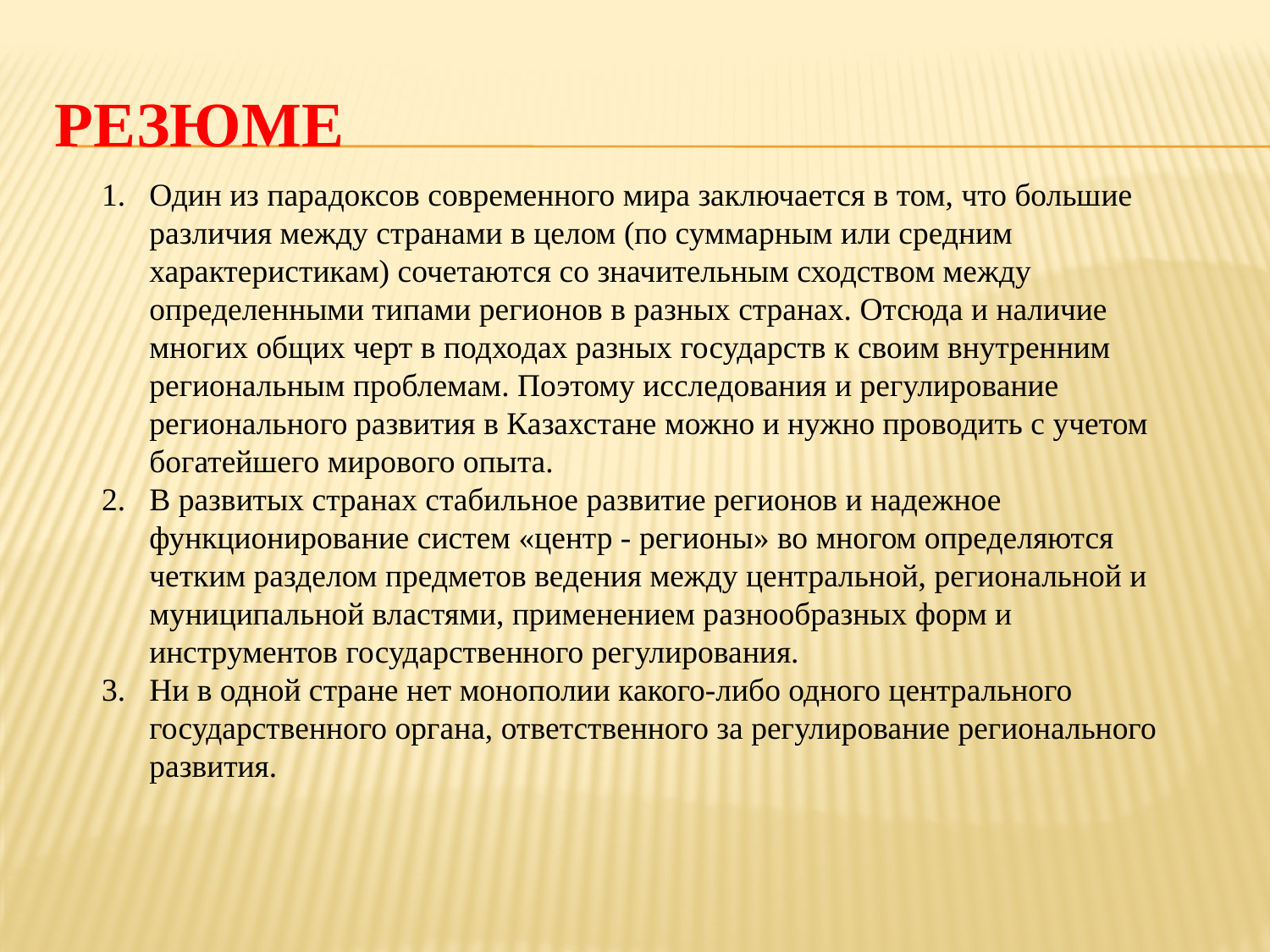

# резюме
Один из парадоксов современного мира заключается в том, что большие различия между странами в целом (по суммарным или средним характеристикам) сочетаются со значительным сходством между определенными типами регионов в разных странах. Отсюда и наличие многих общих черт в подходах разных государств к своим внутренним региональным проблемам. Поэтому исследования и регулирование регионального развития в Казахстане можно и нужно проводить с учетом богатейшего мирового опыта.
В развитых странах стабильное развитие регионов и надежное функционирование систем «центр - регионы» во многом определяются четким разделом предметов ведения между центральной, региональной и муниципальной властями, применением разнообразных форм и инструментов государственного регулирования.
Ни в одной стране нет монополии какого-либо одного центрального государственного органа, ответственного за регулирование регионального развития.